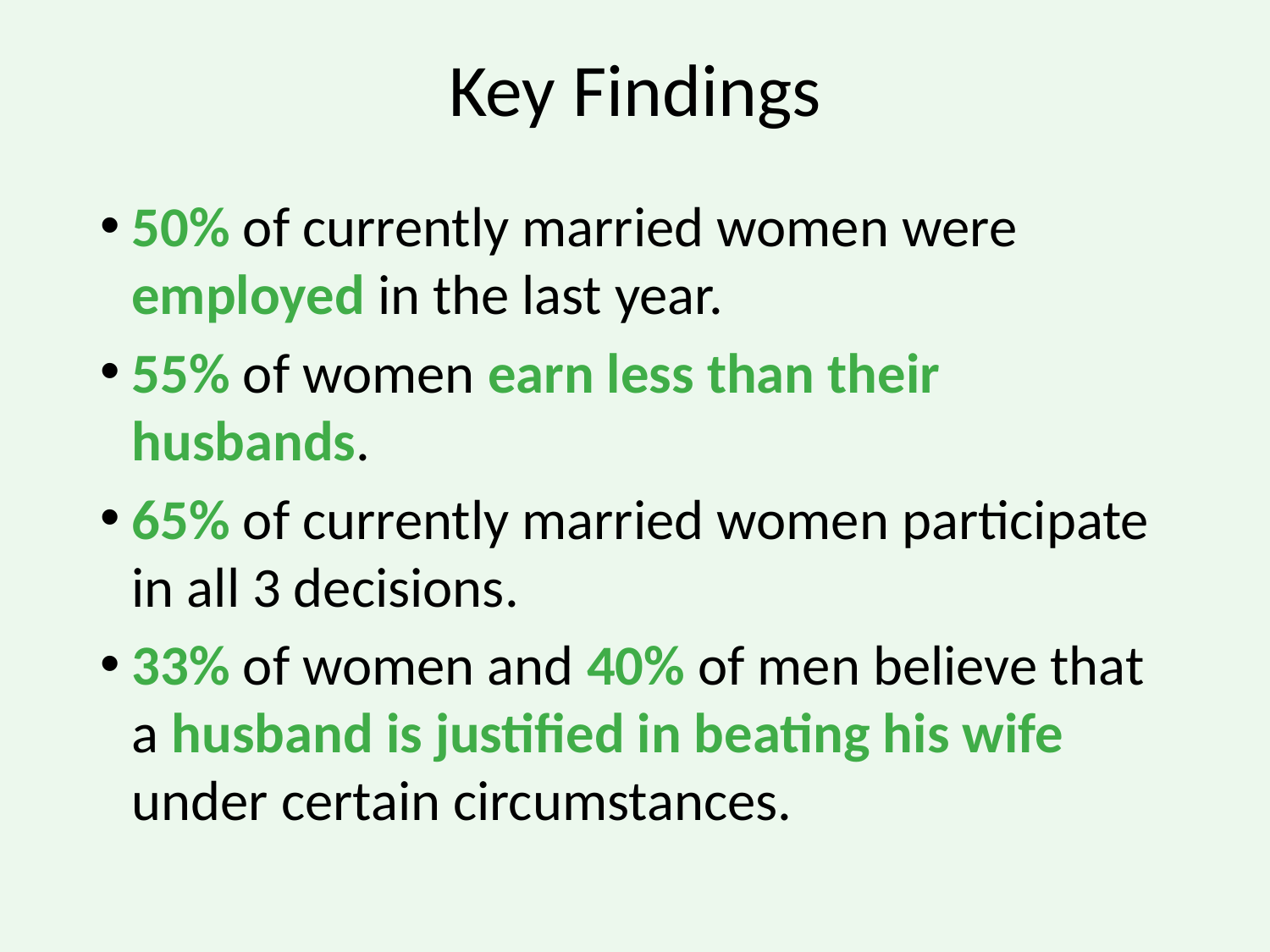

# Key Findings
50% of currently married women were employed in the last year.
55% of women earn less than their husbands.
65% of currently married women participate in all 3 decisions.
33% of women and 40% of men believe that a husband is justified in beating his wife under certain circumstances.